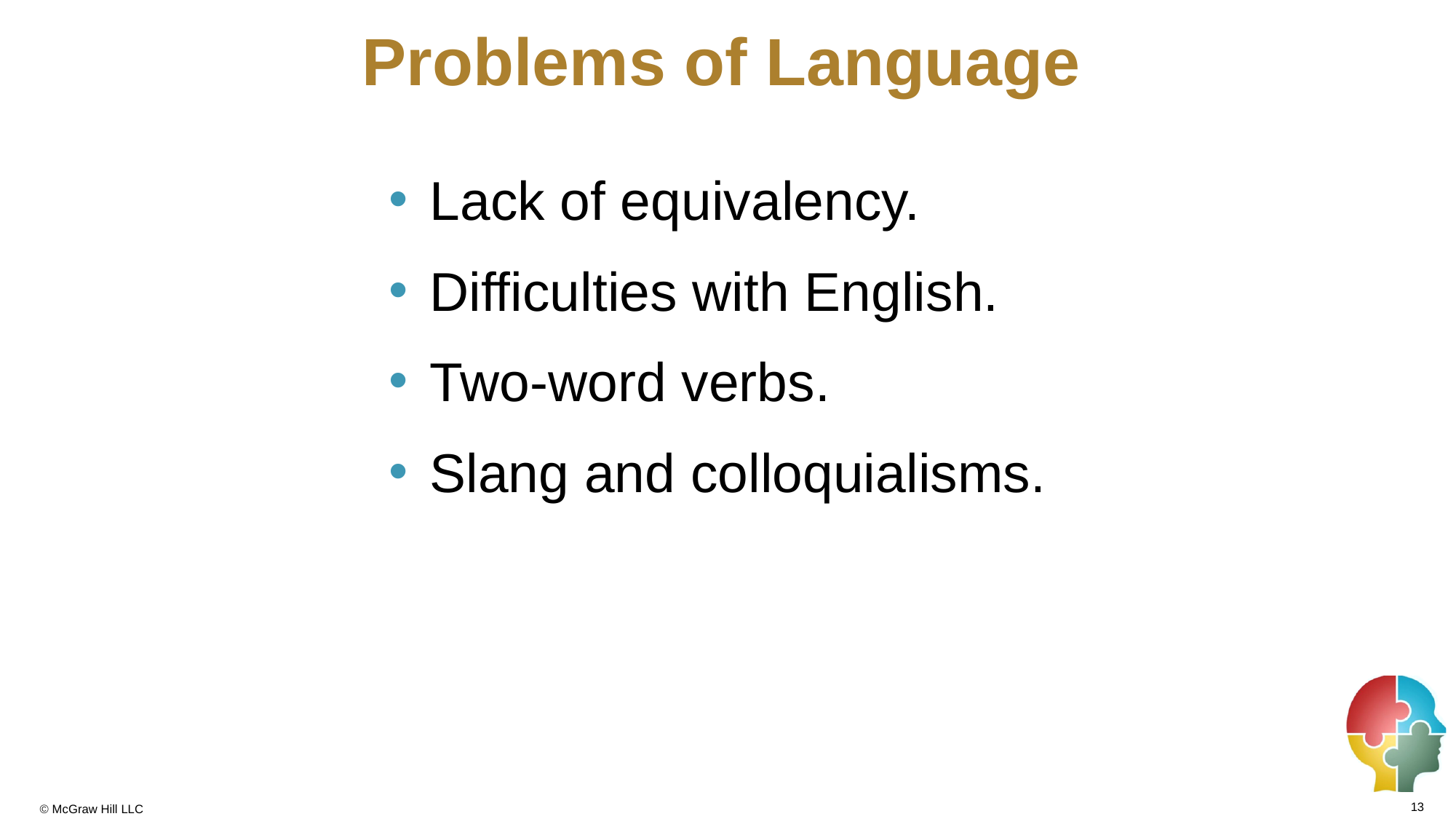

# Problems of Language
Lack of equivalency.
Difficulties with English.
Two-word verbs.
Slang and colloquialisms.
13